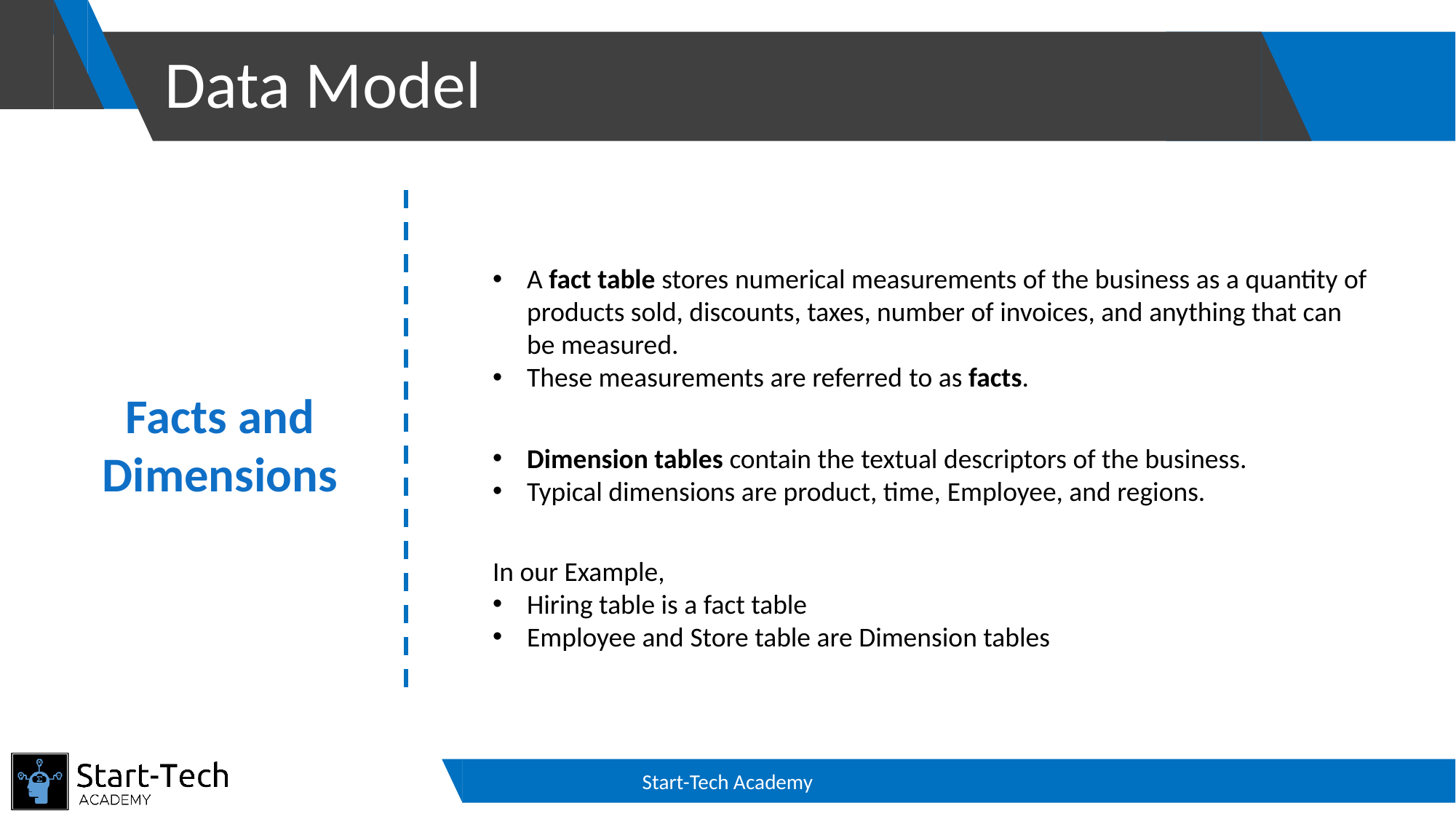

# Data Model
A fact table stores numerical measurements of the business as a quantity of products sold, discounts, taxes, number of invoices, and anything that can be measured.
These measurements are referred to as facts.
Facts and Dimensions
Dimension tables contain the textual descriptors of the business.
Typical dimensions are product, time, Employee, and regions.
In our Example,
Hiring table is a fact table
Employee and Store table are Dimension tables
Start-Tech Academy